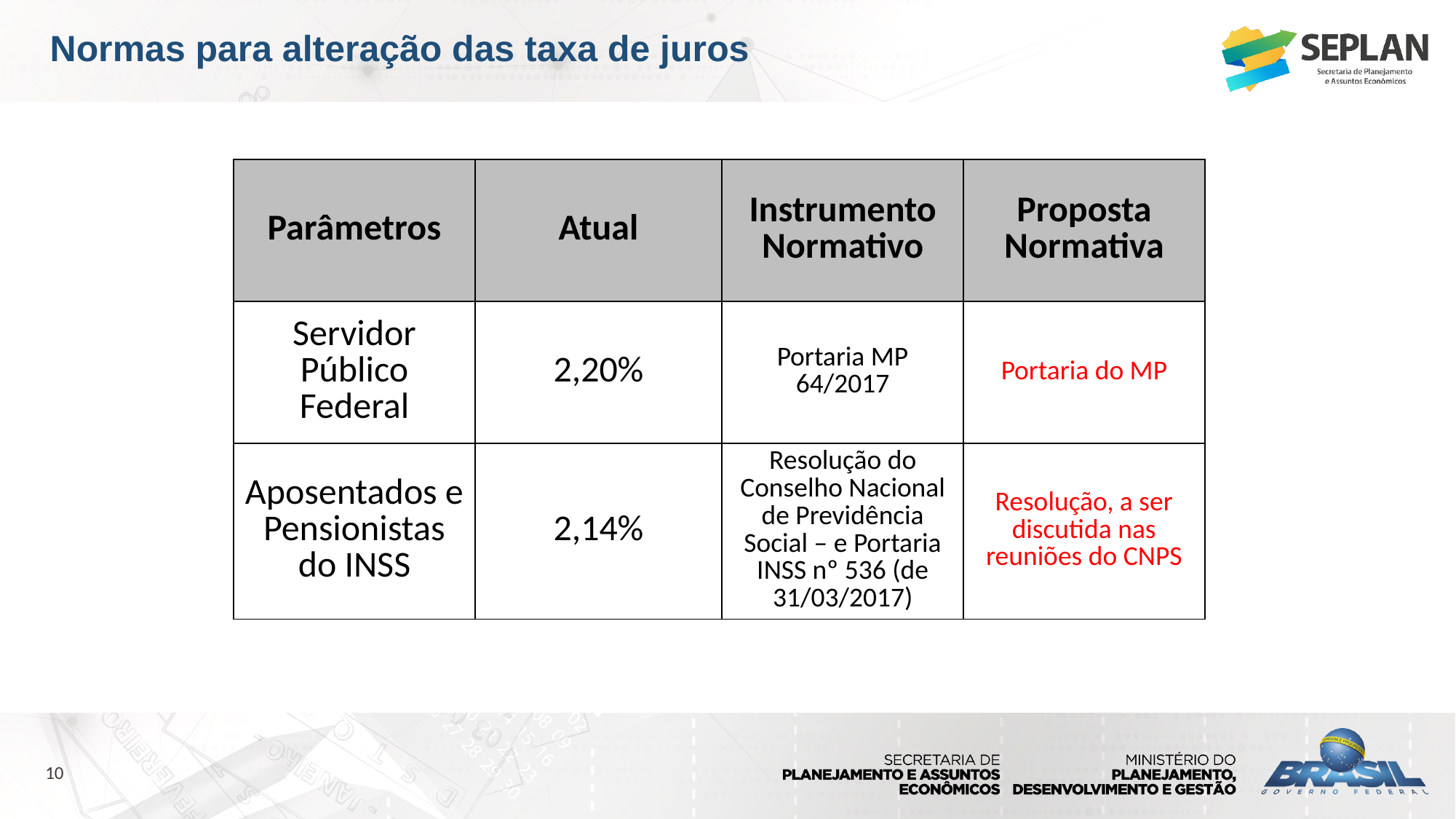

Normas para alteração das taxa de juros
| Parâmetros | Atual | Instrumento Normativo | Proposta Normativa |
| --- | --- | --- | --- |
| Servidor Público Federal | 2,20% | Portaria MP 64/2017 | Portaria do MP |
| Aposentados e Pensionistas do INSS | 2,14% | Resolução do Conselho Nacional de Previdência Social – e Portaria INSS nº 536 (de 31/03/2017) | Resolução, a ser discutida nas reuniões do CNPS |
10